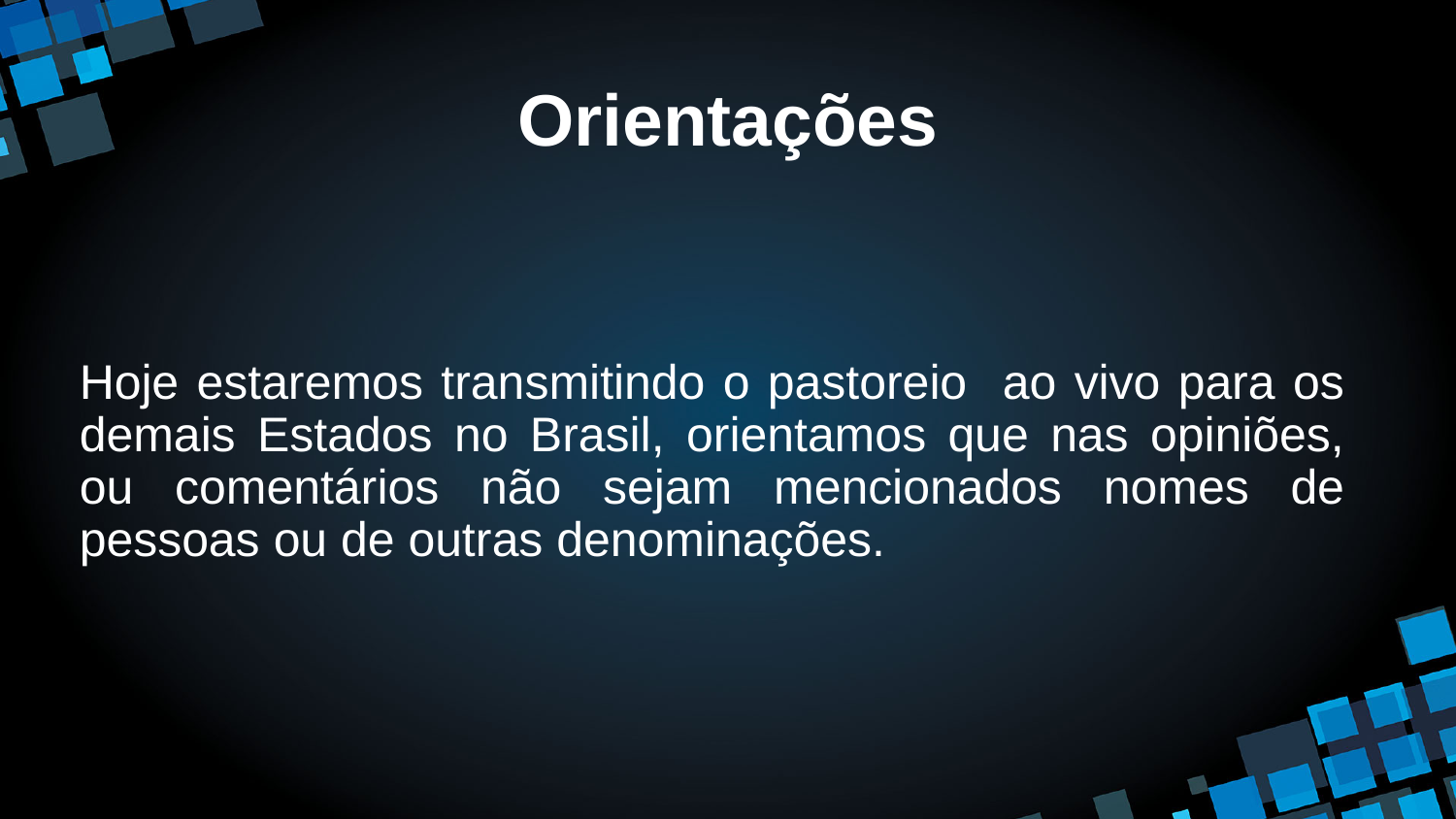

# Orientações

Hoje estaremos transmitindo o pastoreio  ao vivo para os demais Estados no Brasil, orientamos que nas opiniões, ou comentários não sejam mencionados nomes de pessoas ou de outras denominações.